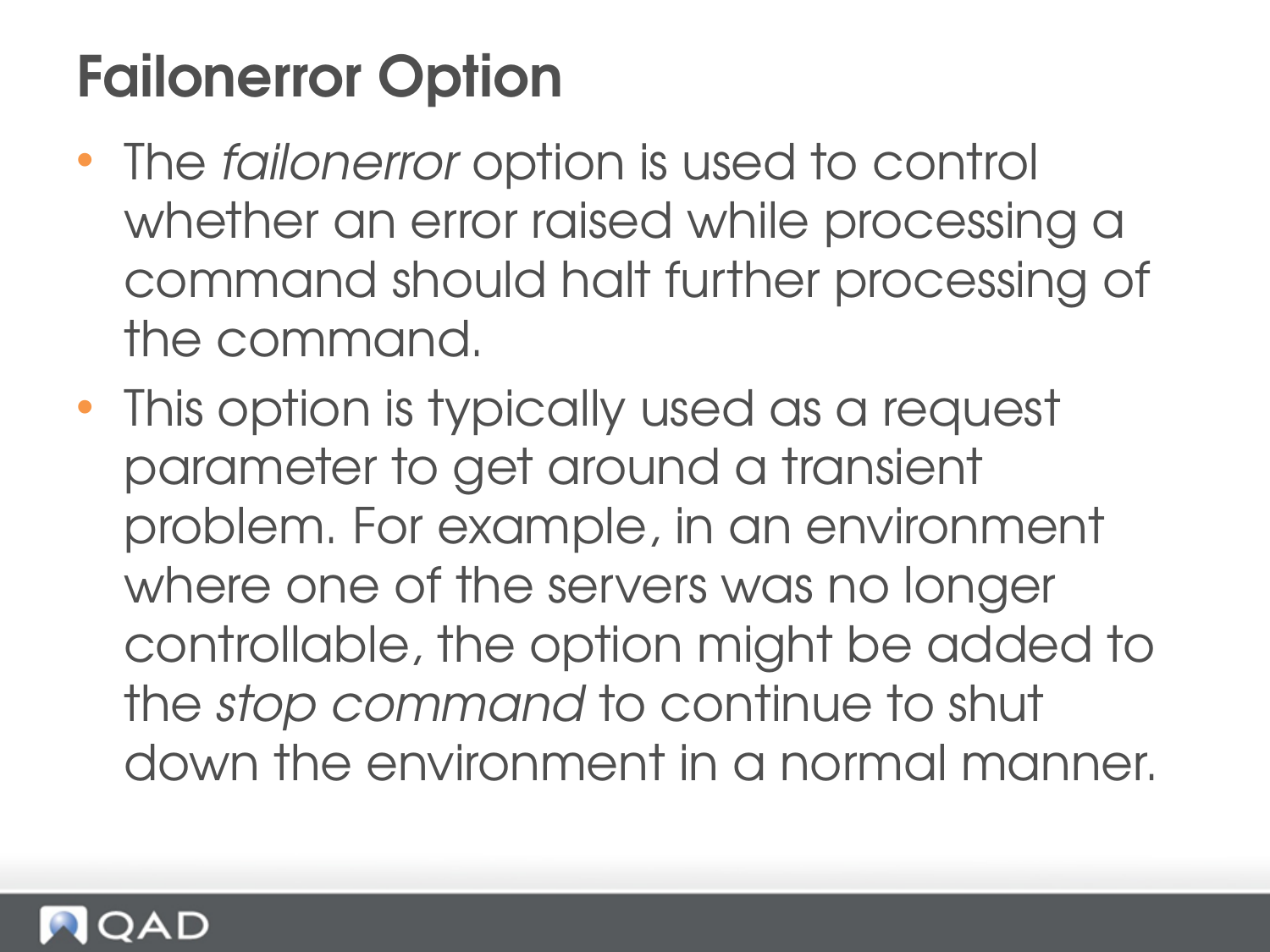

# Failonerror Option
The failonerror option is used to control whether an error raised while processing a command should halt further processing of the command.
This option is typically used as a request parameter to get around a transient problem. For example, in an environment where one of the servers was no longer controllable, the option might be added to the stop command to continue to shut down the environment in a normal manner.